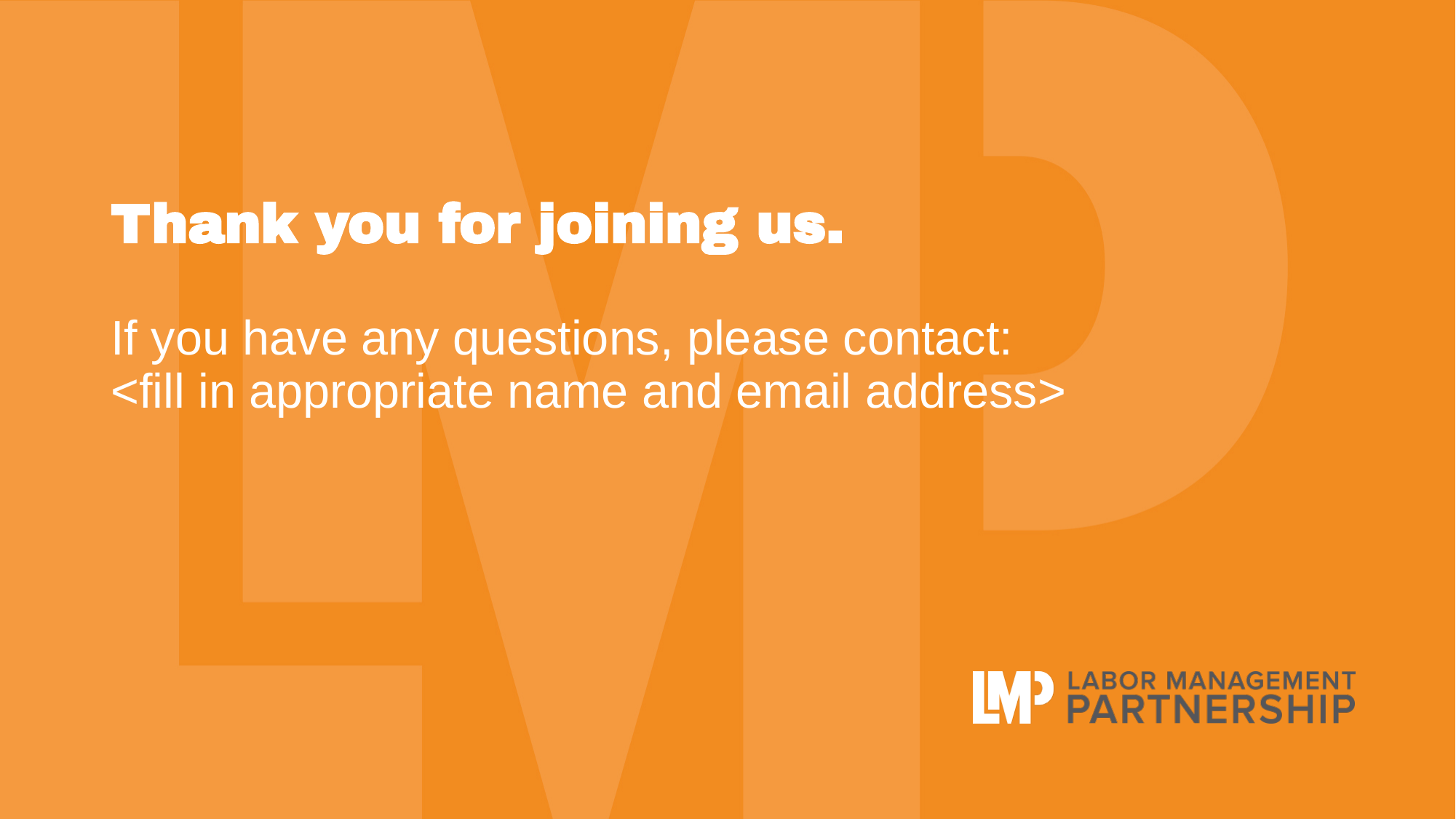

# Thank you for joining us.​ ​ If you have any questions, please contact: ​ <fill in appropriate name and email address>​